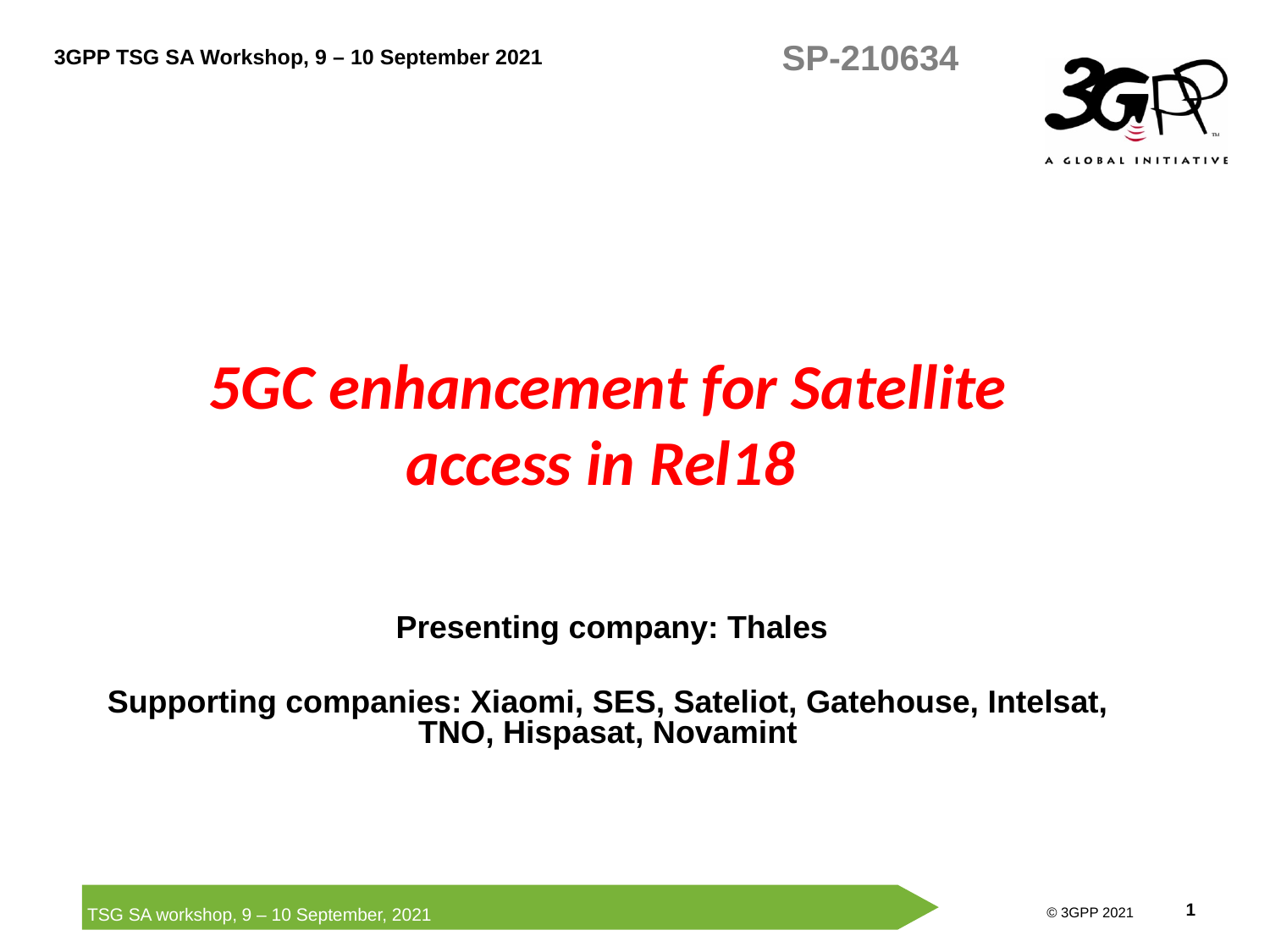

SP-210634
# 5GC enhancement for Satellite access in Rel18
 Presenting company: Thales

Supporting companies: Xiaomi, SES, Sateliot, Gatehouse, Intelsat, TNO, Hispasat, Novamint